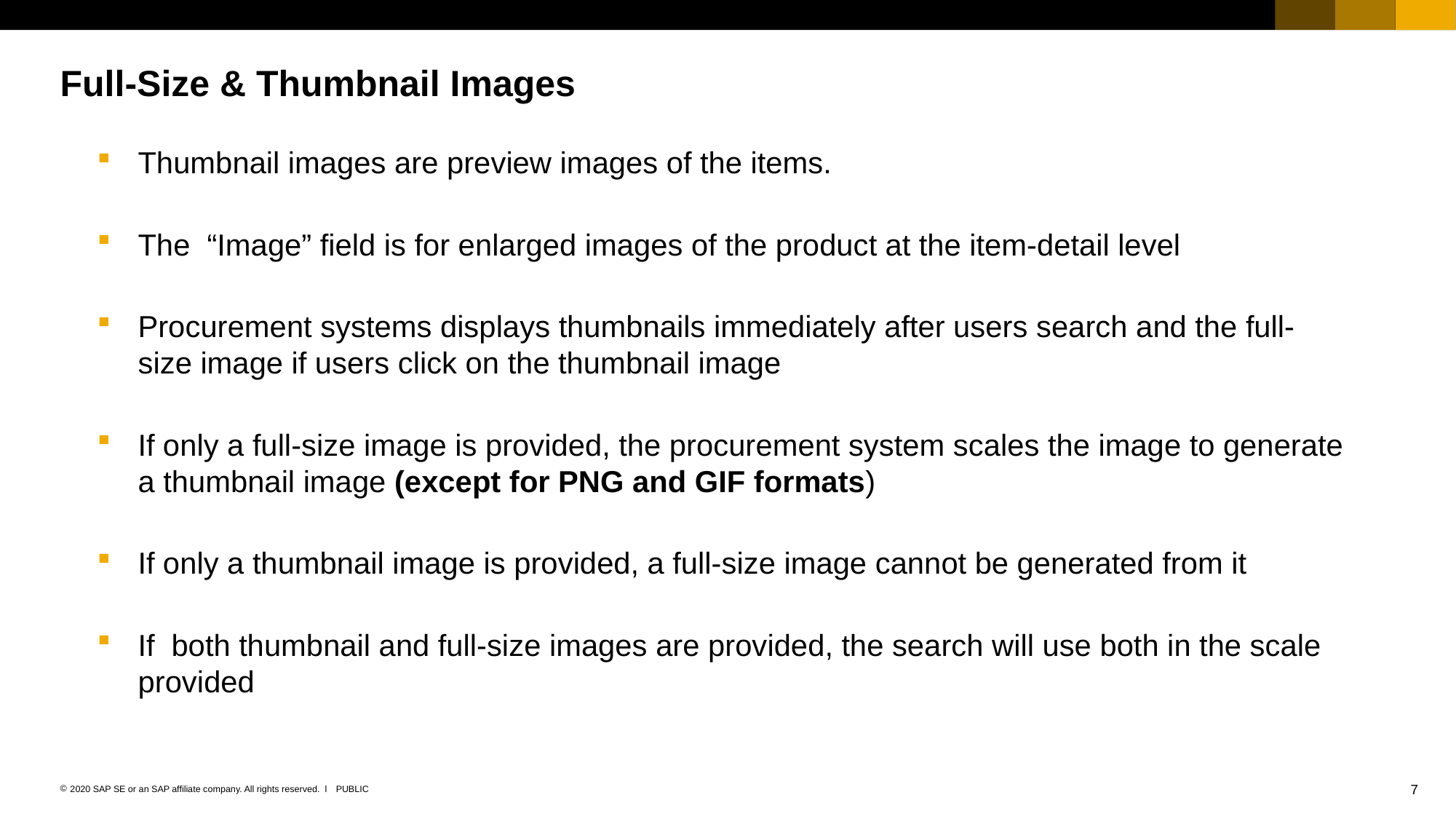

# Full-Size & Thumbnail Images
Thumbnail images are preview images of the items.
The  “Image” field is for enlarged images of the product at the item-detail level
Procurement systems displays thumbnails immediately after users search and the full-size image if users click on the thumbnail image
If only a full-size image is provided, the procurement system scales the image to generate a thumbnail image (except for PNG and GIF formats)
If only a thumbnail image is provided, a full-size image cannot be generated from it
If  both thumbnail and full-size images are provided, the search will use both in the scale provided